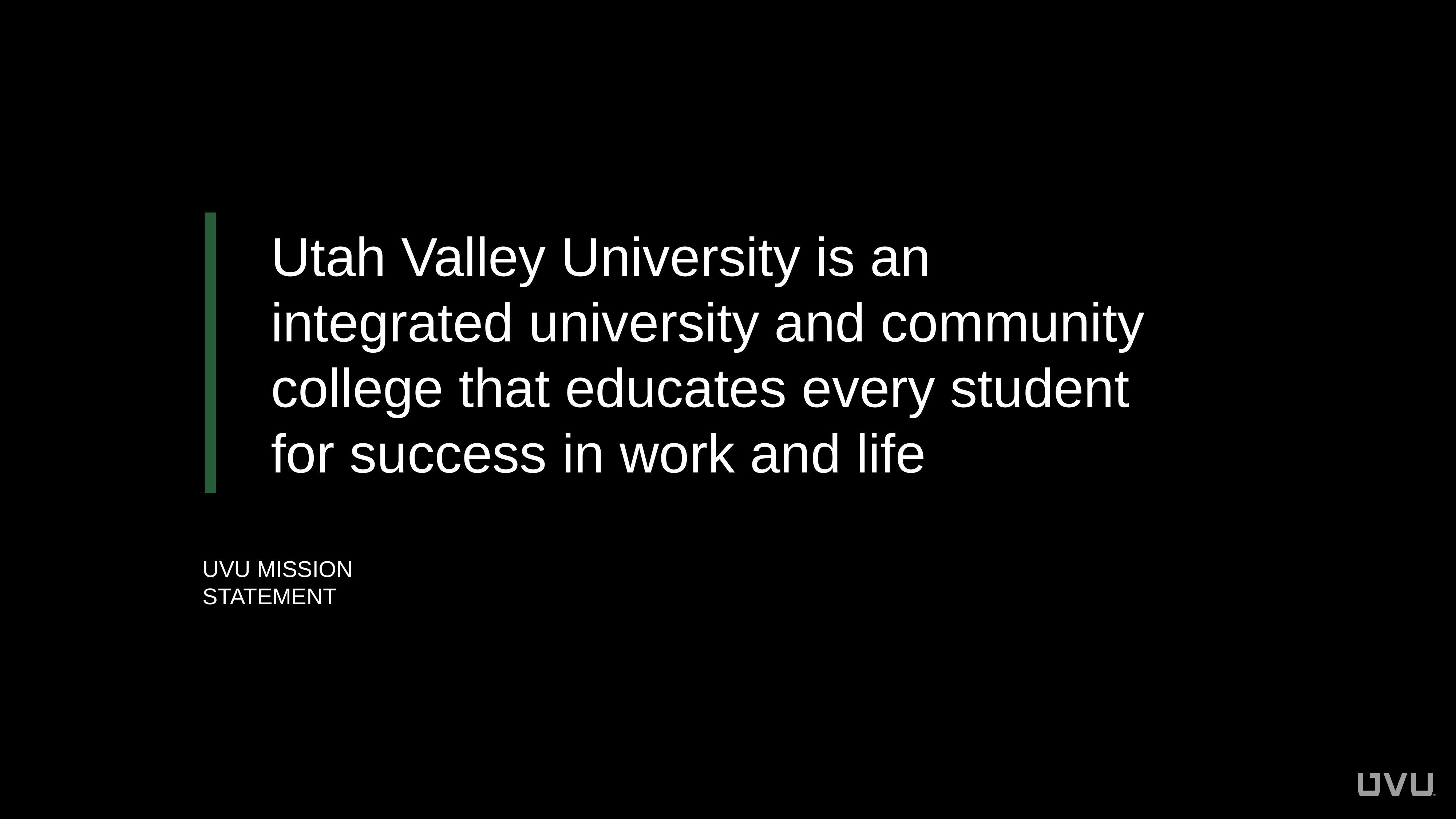

Utah Valley University is an integrated university and community college that educates every student for success in work and life
UVU MISSION STATEMENT